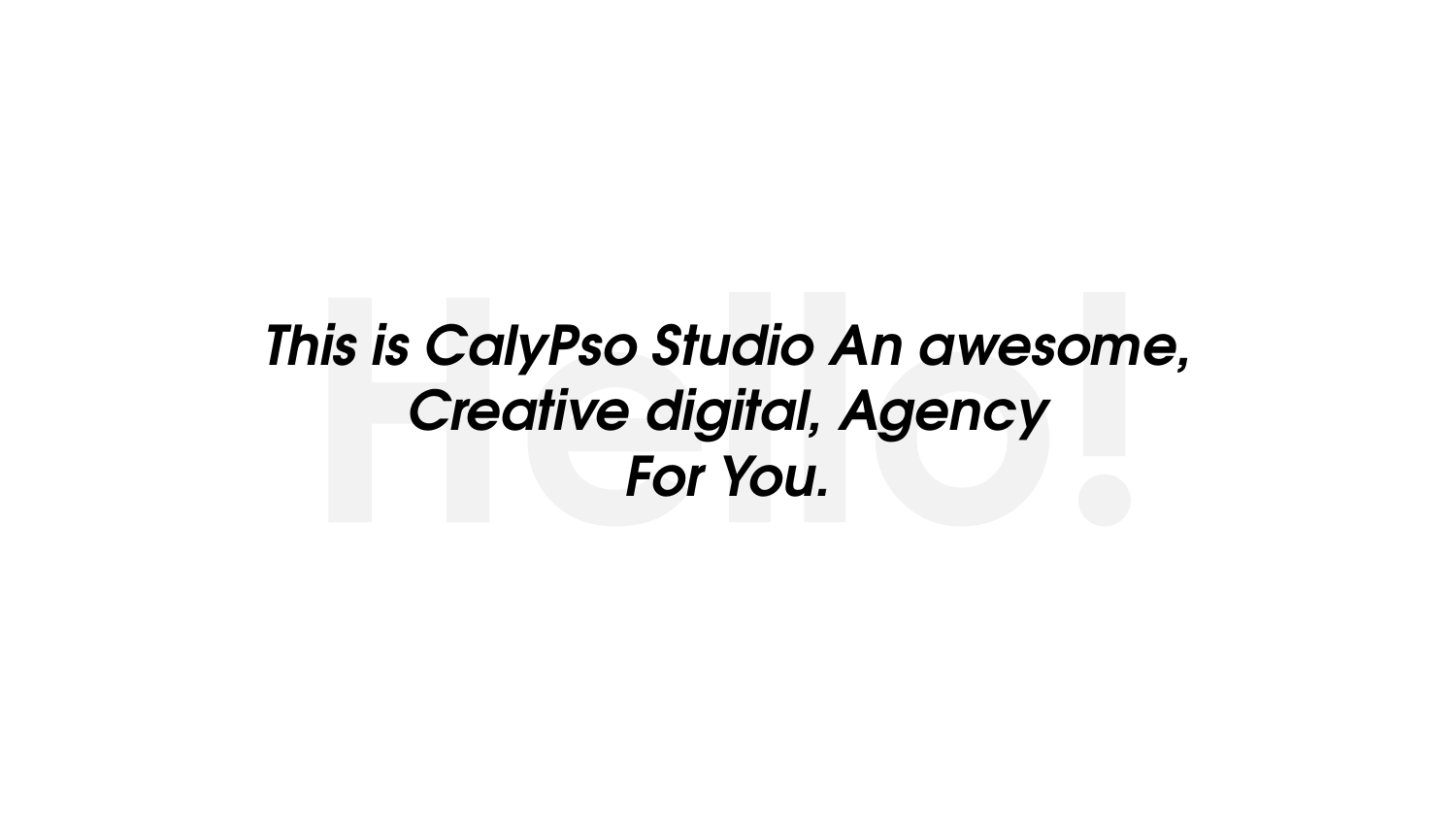

This is CalyPso Studio An awesome,
Creative digital, Agency
For You.